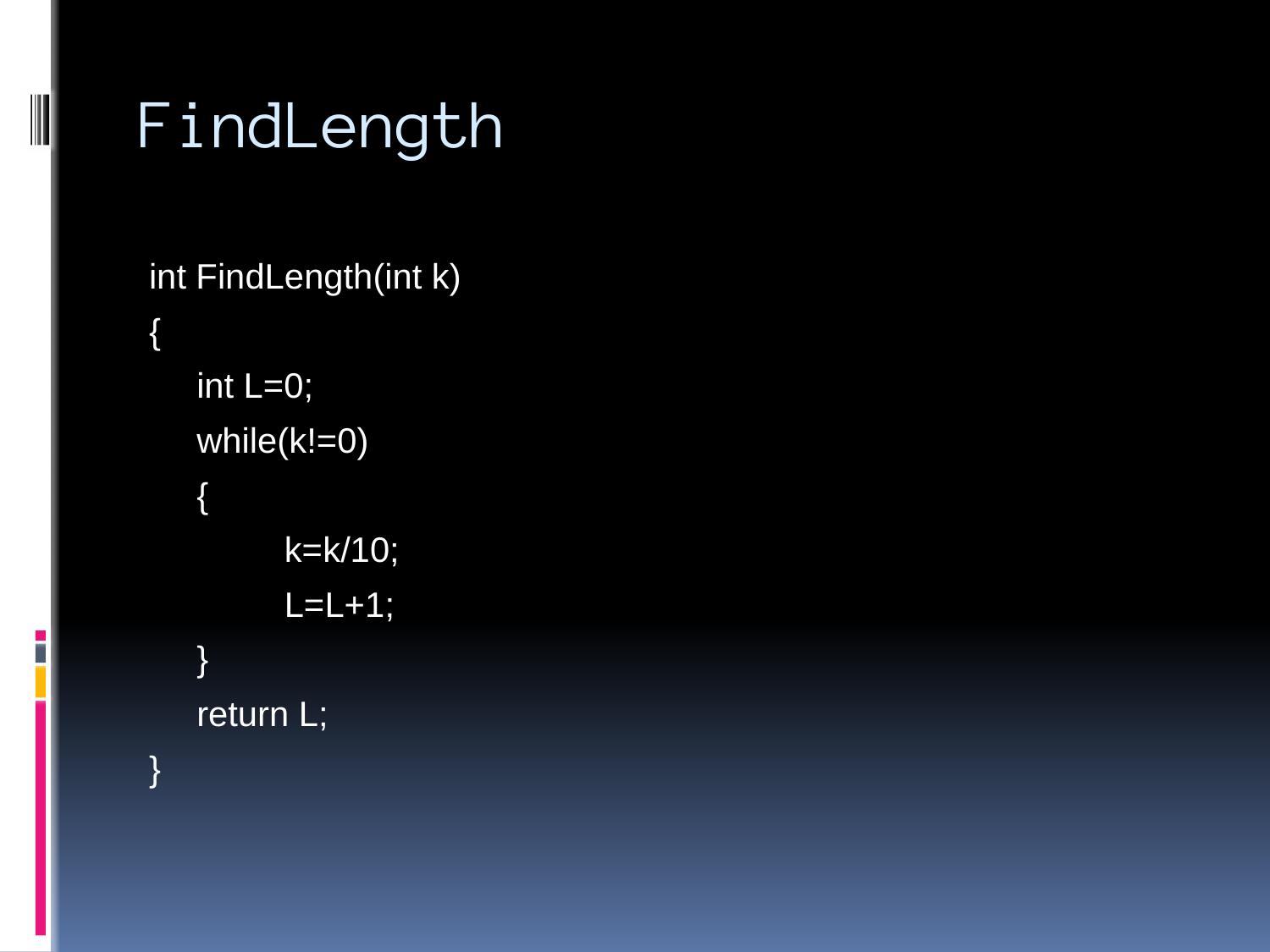

# FindLength
int FindLength(int k)
{
	int L=0;
	while(k!=0)
	{
	         k=k/10;
	         L=L+1;
	}
	return L;
}